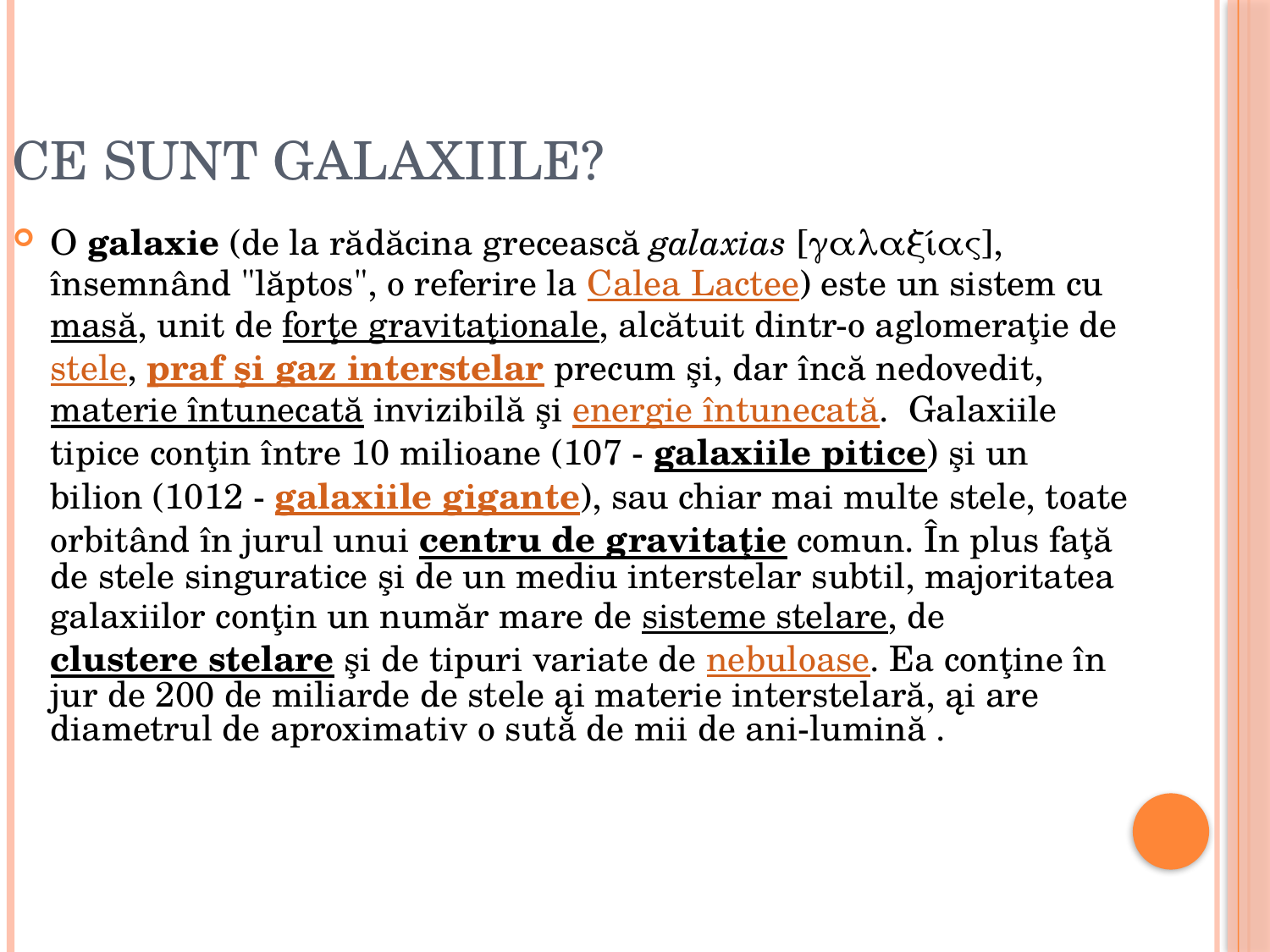

Ce sunt galaxiile?
O galaxie (de la rădăcina grecească galaxias [γαλαξίας], însemnând "lăptos", o referire la Calea Lactee) este un sistem cu masă, unit de forţe gravitaţionale, alcătuit dintr-o aglomeraţie de stele, praf şi gaz interstelar precum şi, dar încă nedovedit, materie întunecată invizibilă şi energie întunecată.  Galaxiile tipice conţin între 10 milioane (107 - galaxiile pitice) şi un bilion (1012 - galaxiile gigante), sau chiar mai multe stele, toate orbitând în jurul unui centru de gravitaţie comun. În plus faţă de stele singuratice şi de un mediu interstelar subtil, majoritatea galaxiilor conţin un număr mare de sisteme stelare, de clustere stelare şi de tipuri variate de nebuloase. Ea conţine în jur de 200 de miliarde de stele ąi materie interstelară, ąi are diametrul de aproximativ o sută de mii de ani-lumină .